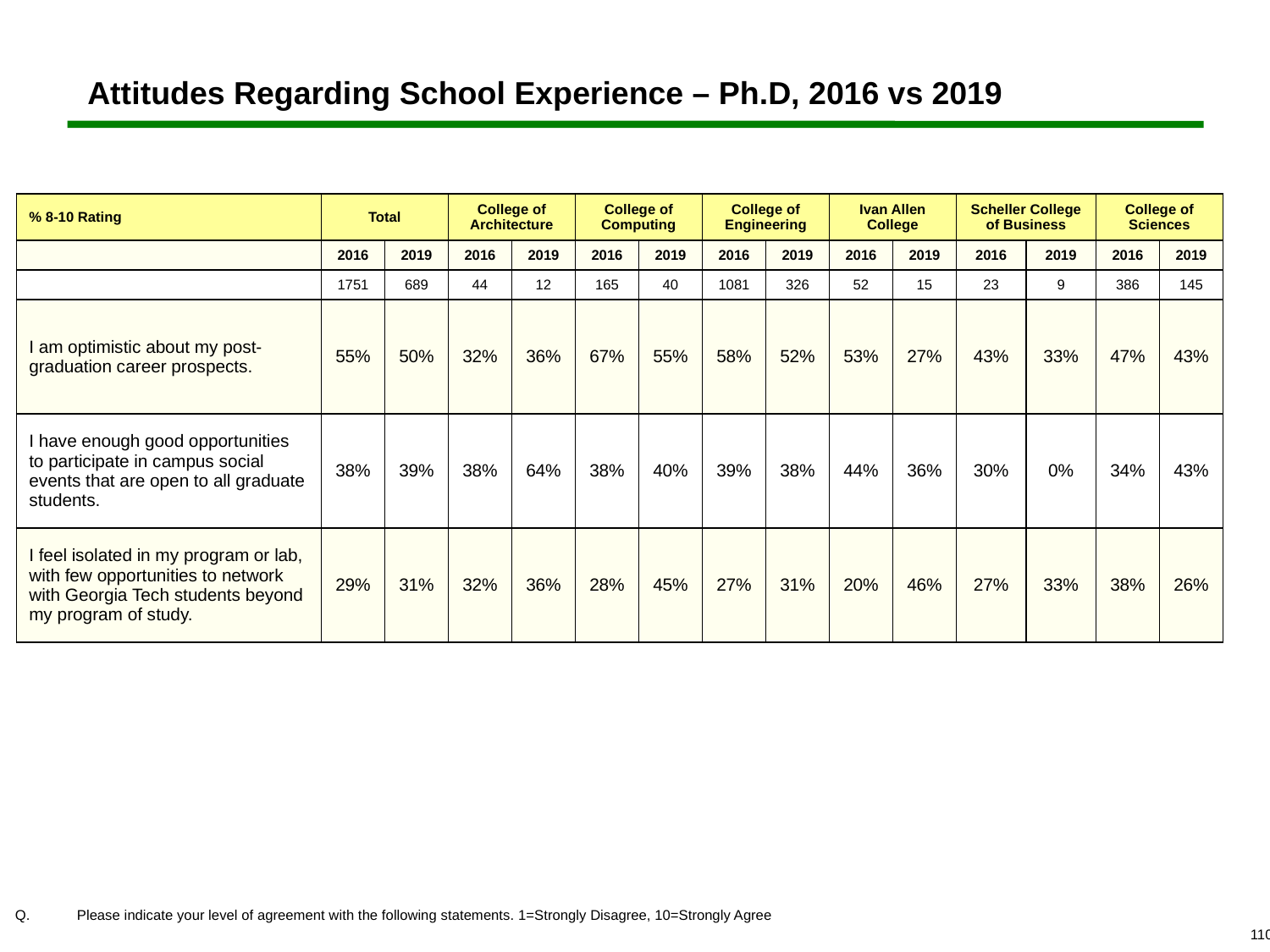

# Attitudes Regarding School Experience – Ph.D, 2016 vs 2019
| % 8-10 Rating | Total |  | College of Architecture |  | College of Computing |  | College of Engineering |  | Ivan Allen College |  | Scheller College of Business |  | College of Sciences |  |
| --- | --- | --- | --- | --- | --- | --- | --- | --- | --- | --- | --- | --- | --- | --- |
|  | 2016 | 2019 | 2016 | 2019 | 2016 | 2019 | 2016 | 2019 | 2016 | 2019 | 2016 | 2019 | 2016 | 2019 |
|  | 1751 | 689 | 44 | 12 | 165 | 40 | 1081 | 326 | 52 | 15 | 23 | 9 | 386 | 145 |
| I am optimistic about my post-graduation career prospects. | 55% | 50% | 32% | 36% | 67% | 55% | 58% | 52% | 53% | 27% | 43% | 33% | 47% | 43% |
| I have enough good opportunities to participate in campus social events that are open to all graduate students. | 38% | 39% | 38% | 64% | 38% | 40% | 39% | 38% | 44% | 36% | 30% | 0% | 34% | 43% |
| I feel isolated in my program or lab, with few opportunities to network with Georgia Tech students beyond my program of study. | 29% | 31% | 32% | 36% | 28% | 45% | 27% | 31% | 20% | 46% | 27% | 33% | 38% | 26% |
 	Please indicate your level of agreement with the following statements. 1=Strongly Disagree, 10=Strongly Agree